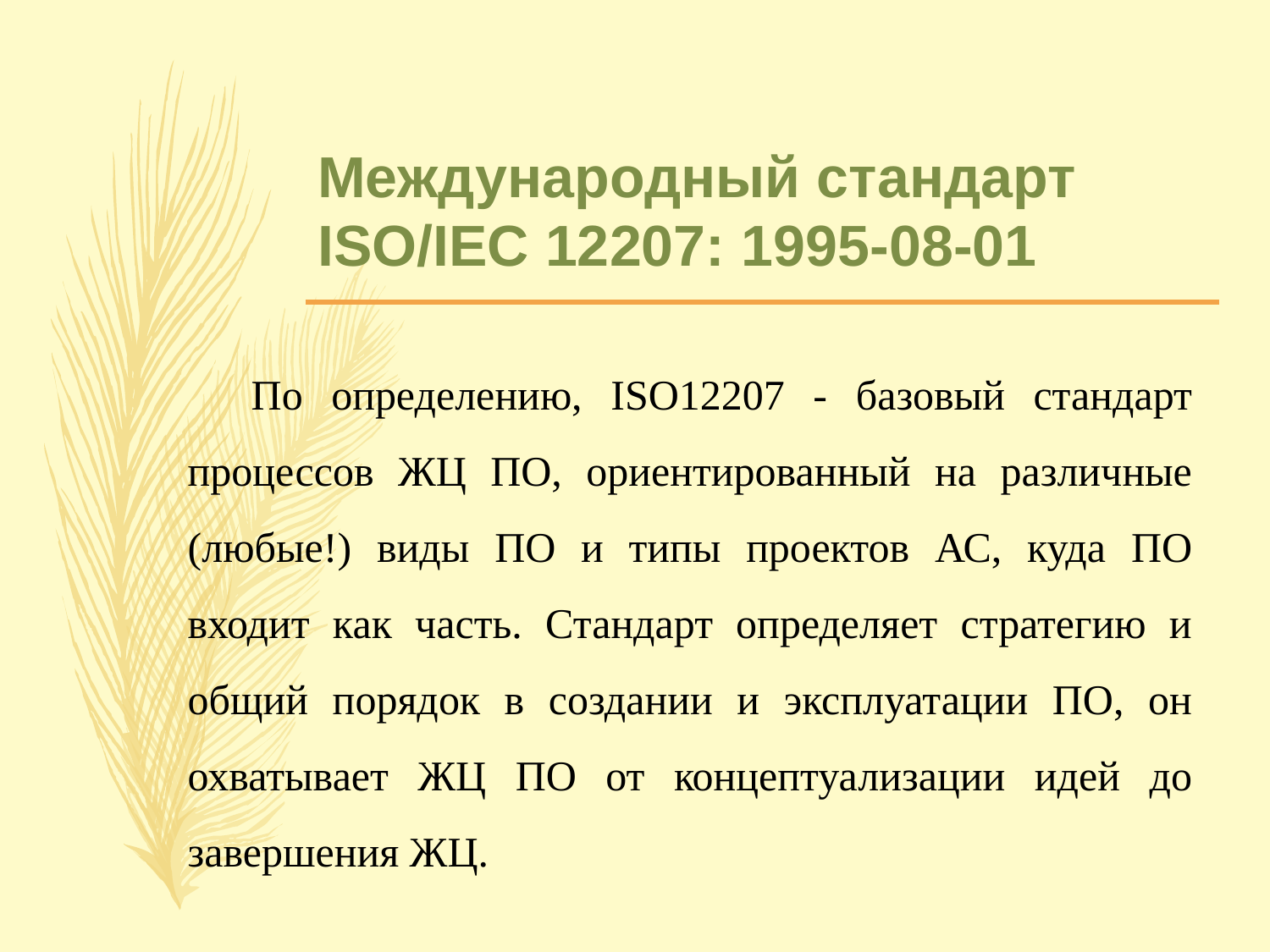

# Международный стандарт ISO/IEC 12207: 1995-08-01
По определению, ISO12207 - базовый стандарт процессов ЖЦ ПО, ориентированный на различные (любые!) виды ПО и типы проектов АС, куда ПО входит как часть. Стандарт определяет стратегию и общий порядок в создании и эксплуатации ПО, он охватывает ЖЦ ПО от концептуализации идей до завершения ЖЦ.